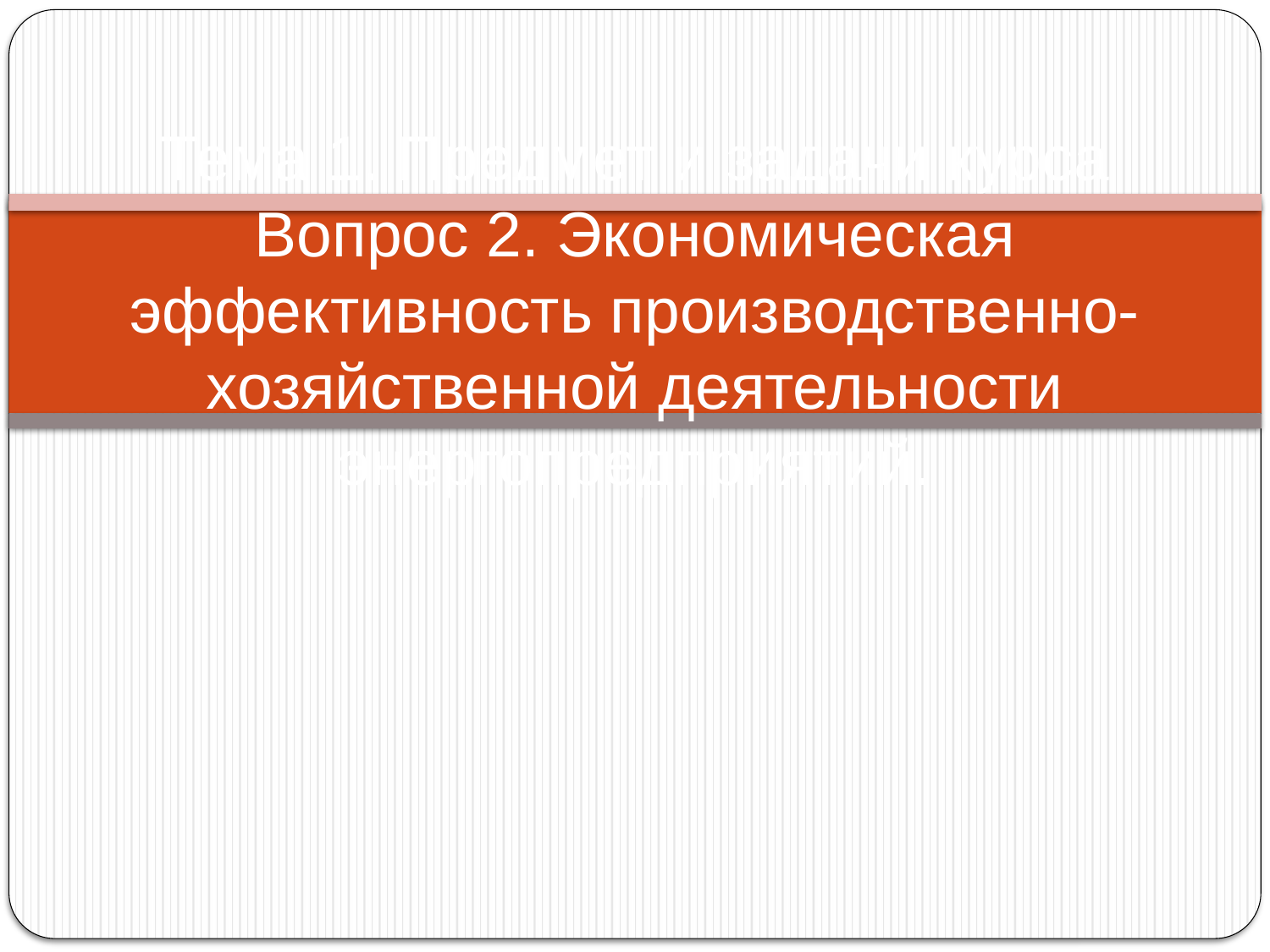

# Тема 1. Предмет и задачи курса Вопрос 2. Экономическая эффективность производственно-хозяйственной деятельности энергопредприятий.